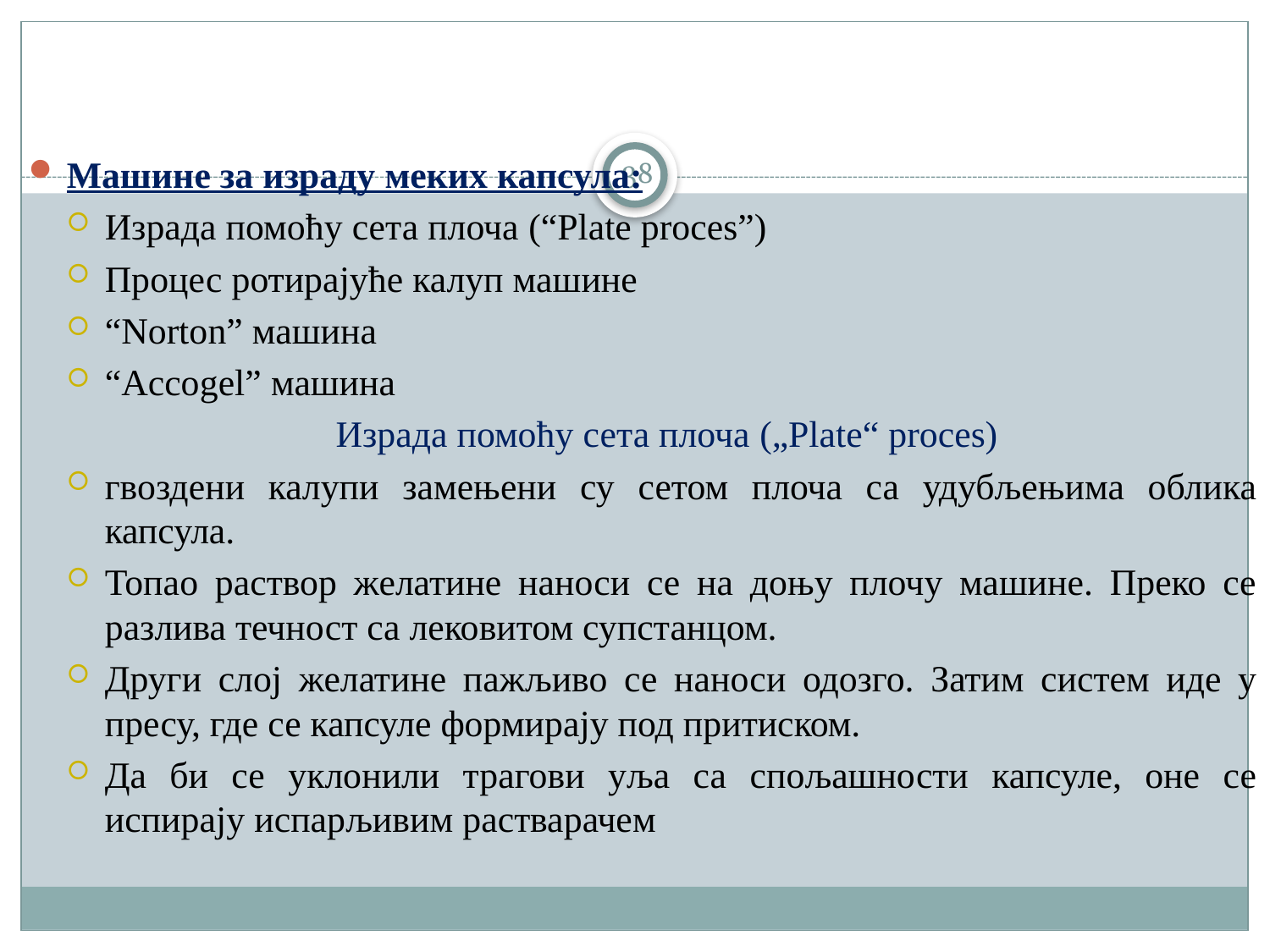

38
Машине за израду меких капсула:
Израда помоћу сета плоча (“Plate proces”)
Процес ротирајуће калуп машине
“Norton” машина
“Accogel” машина
Израда помоћу сета плоча („Plate“ proces)
гвоздени калупи замењени су сетом плоча са удубљењима облика капсула.
Топао раствор желатине наноси се на доњу плочу машине. Преко се разлива течност са лековитом супстанцом.
Други слој желатине пажљиво се наноси одозго. Затим систем иде у пресу, где се капсуле формирају под притиском.
Да би се уклонили трагови уља са спољашности капсуле, оне се испирају испарљивим растварачем